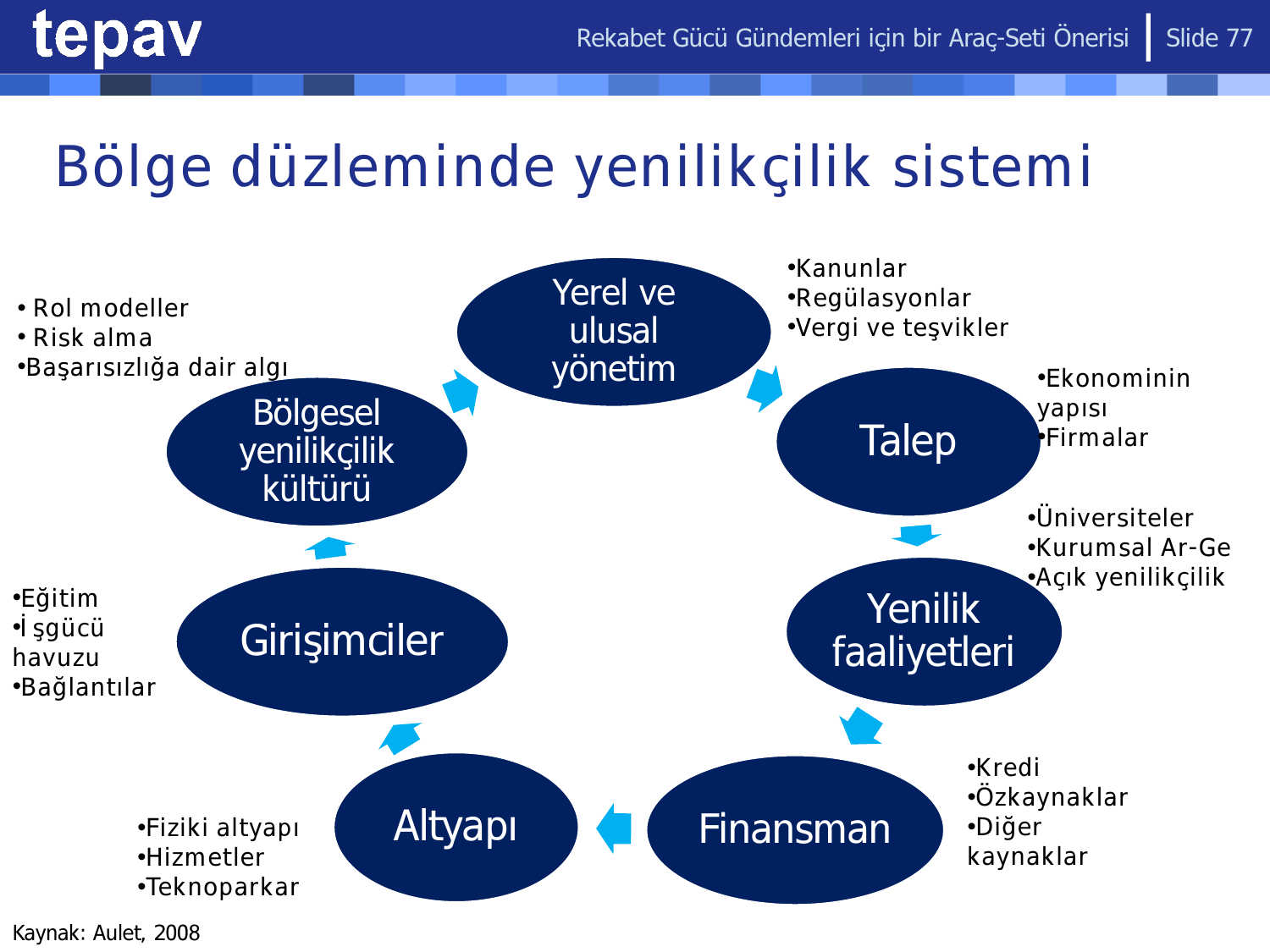

Rekabet Gücü Gündemleri için bir Araç-Seti Önerisi
Slide 77
# Bölge düzleminde yenilikçilik sistemi
Kanunlar
Regülasyonlar
Vergi ve teşvikler
Yerel ve ulusal yönetim

Talep

Yenilik faaliyetleri

Finansman

Altyapı

Girişimciler

Bölgesel yenilikçilik kültürü

 Rol modeller
 Risk alma
Başarısızlığa dair algı
Ekonominin yapısı
Firmalar
Üniversiteler
Kurumsal Ar-Ge
Açık yenilikçilik
Eğitim
İşgücü havuzu
Bağlantılar
Kredi
Özkaynaklar
Diğer kaynaklar
Fiziki altyapı
Hizmetler
Teknoparkar
Kaynak: Aulet, 2008